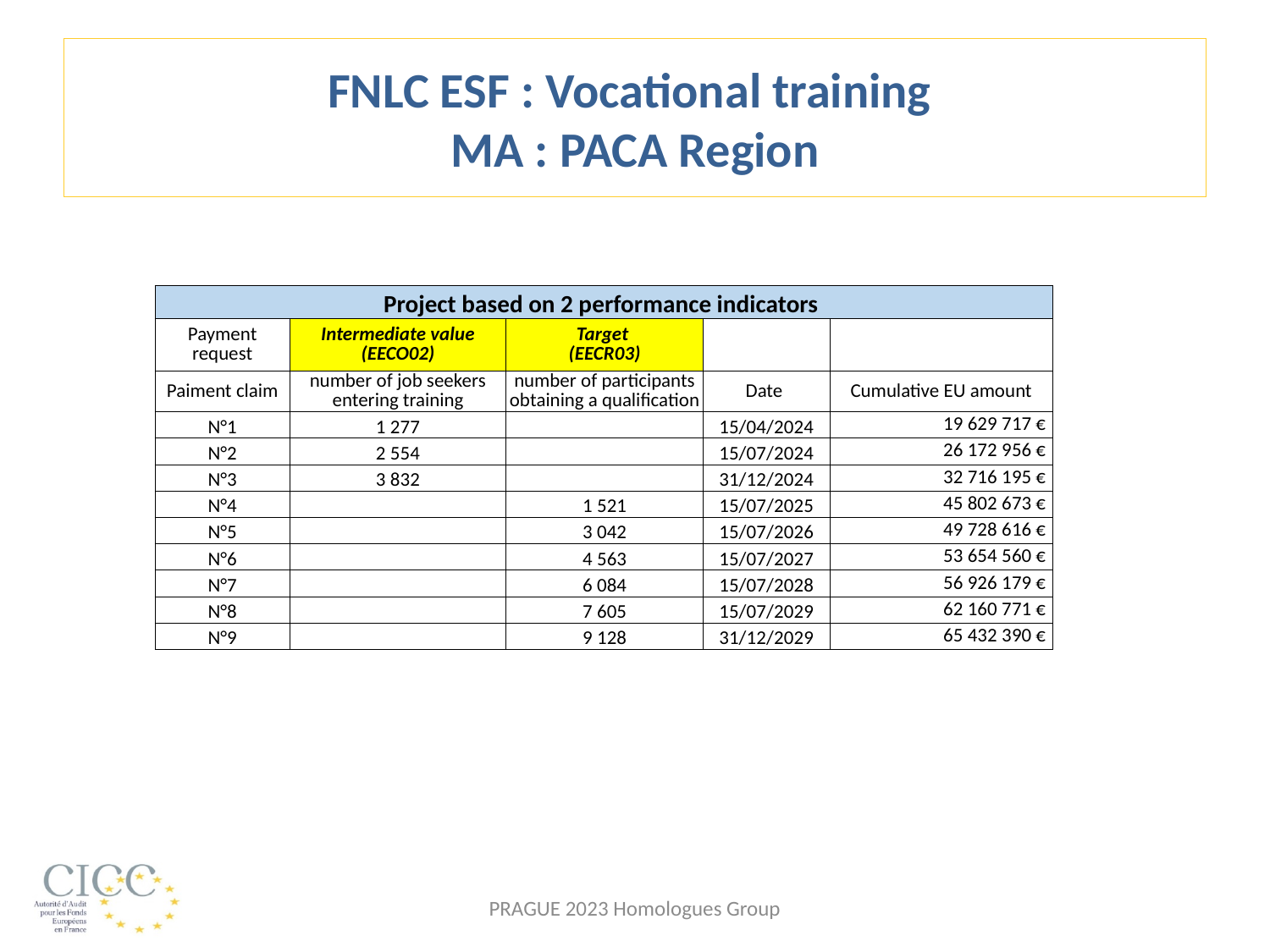

# FNLC ESF : Vocational training MA : PACA Region

| Project based on 2 performance indicators |  |  |  |  |
| --- | --- | --- | --- | --- |
| Payment request | Intermediate value (EECO02) | Target (EECR03) |  |  |
| Paiment claim | number of job seekers entering training | number of participants obtaining a qualification | Date | Cumulative EU amount |
| N°1 | 1 277 |  | 15/04/2024 | 19 629 717 € |
| N°2 | 2 554 |  | 15/07/2024 | 26 172 956 € |
| N°3 | 3 832 |  | 31/12/2024 | 32 716 195 € |
| N°4 |  | 1 521 | 15/07/2025 | 45 802 673 € |
| N°5 |  | 3 042 | 15/07/2026 | 49 728 616 € |
| N°6 |  | 4 563 | 15/07/2027 | 53 654 560 € |
| N°7 |  | 6 084 | 15/07/2028 | 56 926 179 € |
| N°8 |  | 7 605 | 15/07/2029 | 62 160 771 € |
| N°9 |  | 9 128 | 31/12/2029 | 65 432 390 € |

PRAGUE 2023 Homologues Group